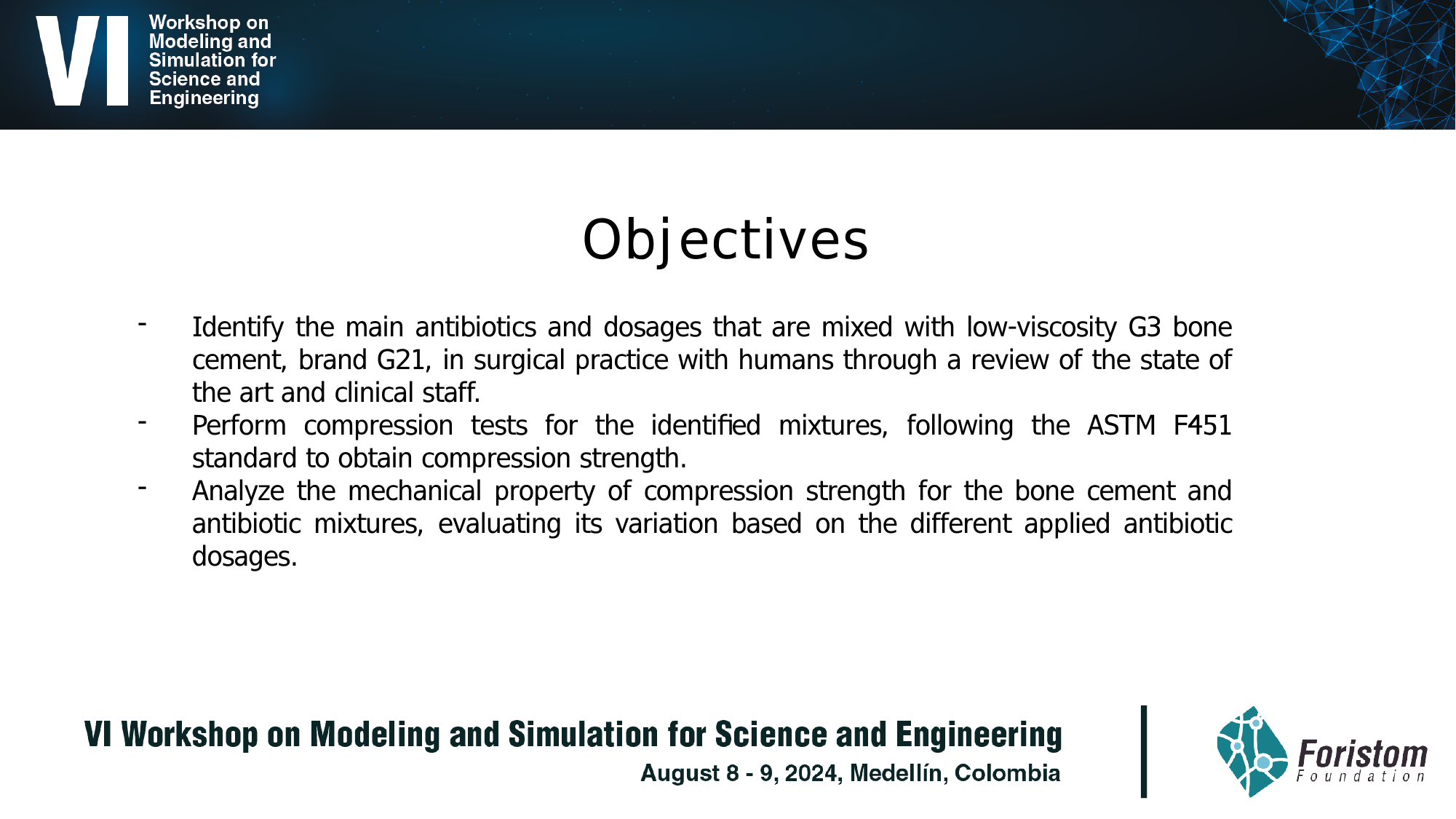

Objectives

Identify the main antibiotics and dosages that are mixed with low-viscosity G3 bone cement, brand G21, in surgical practice with humans through a review of the state of the art and clinical staff.
Perform compression tests for the identified mixtures, following the ASTM F451 standard to obtain compression strength.
Analyze the mechanical property of compression strength for the bone cement and antibiotic mixtures, evaluating its variation based on the different applied antibiotic dosages.